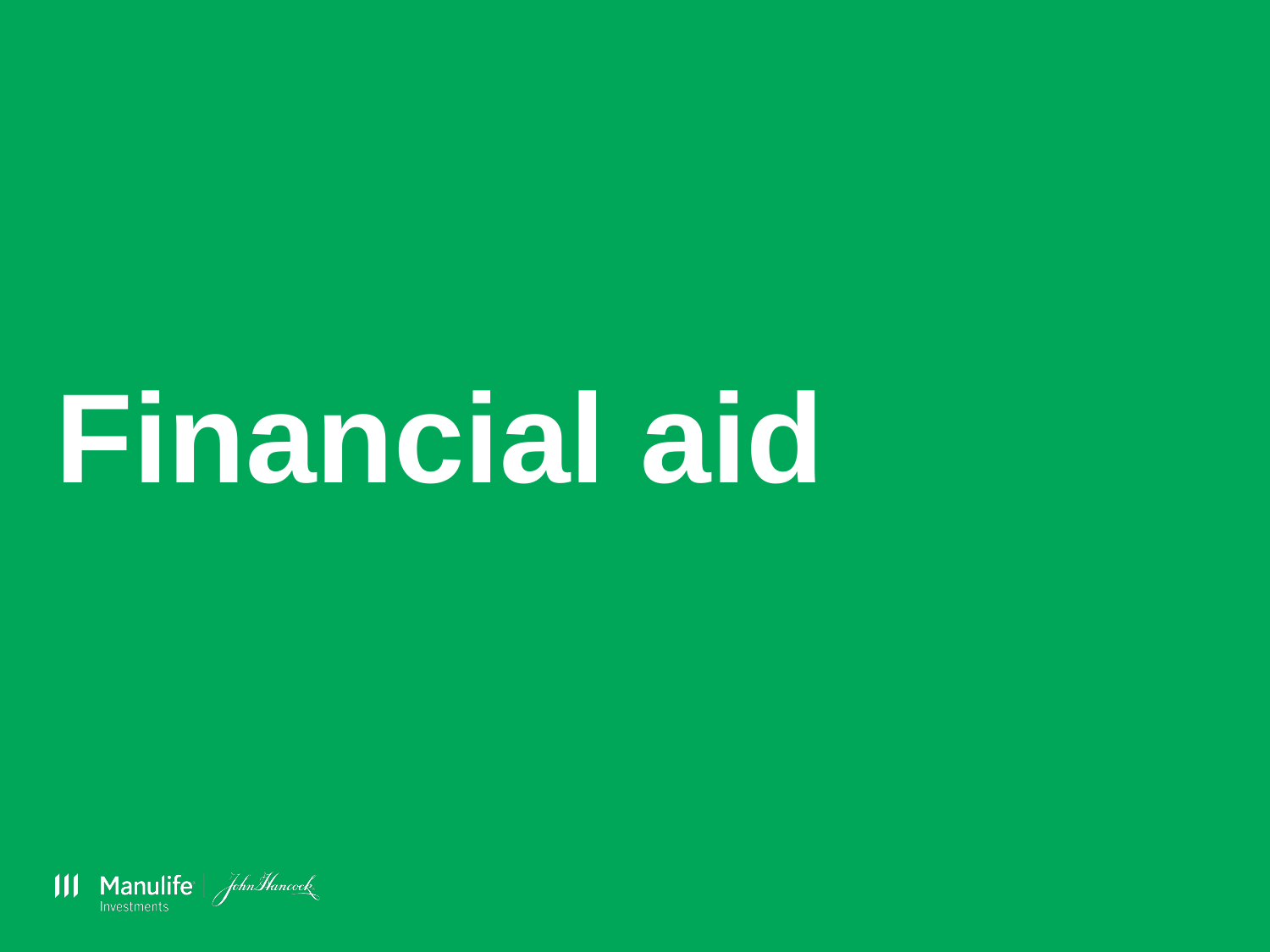

# Financial aid

THIS MATERIAL IS FOR INSTITUTIONAL/BROKER-DEALER USE ONLY. NOT FOR DISTRIBUTION OR USE WITH THE PUBLIC.